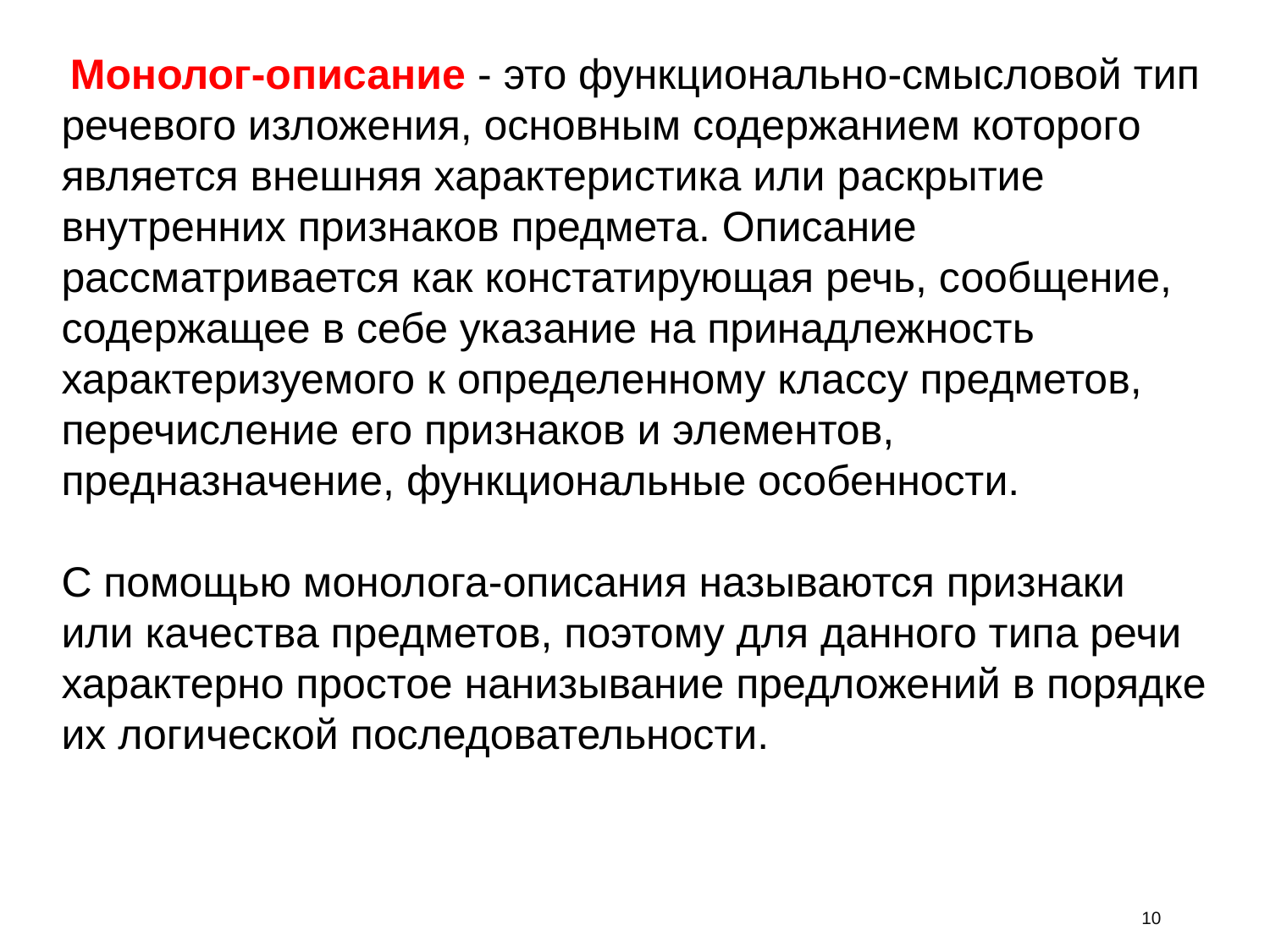

Монолог-описание - это функционально-смысловой тип речевого изложения, основным содержанием которого является внешняя характеристика или раскрытие внутренних признаков предмета. Описание рассматривается как констатирующая речь, сообщение, содержащее в себе указание на принадлежность характеризуемого к определенному классу предметов, перечисление его признаков и элементов, предназначение, функциональные особенности.

С помощью монолога-описания называются признаки или качества предметов, поэтому для данного типа речи характерно простое нанизывание предложений в порядке их логической последовательности.
10